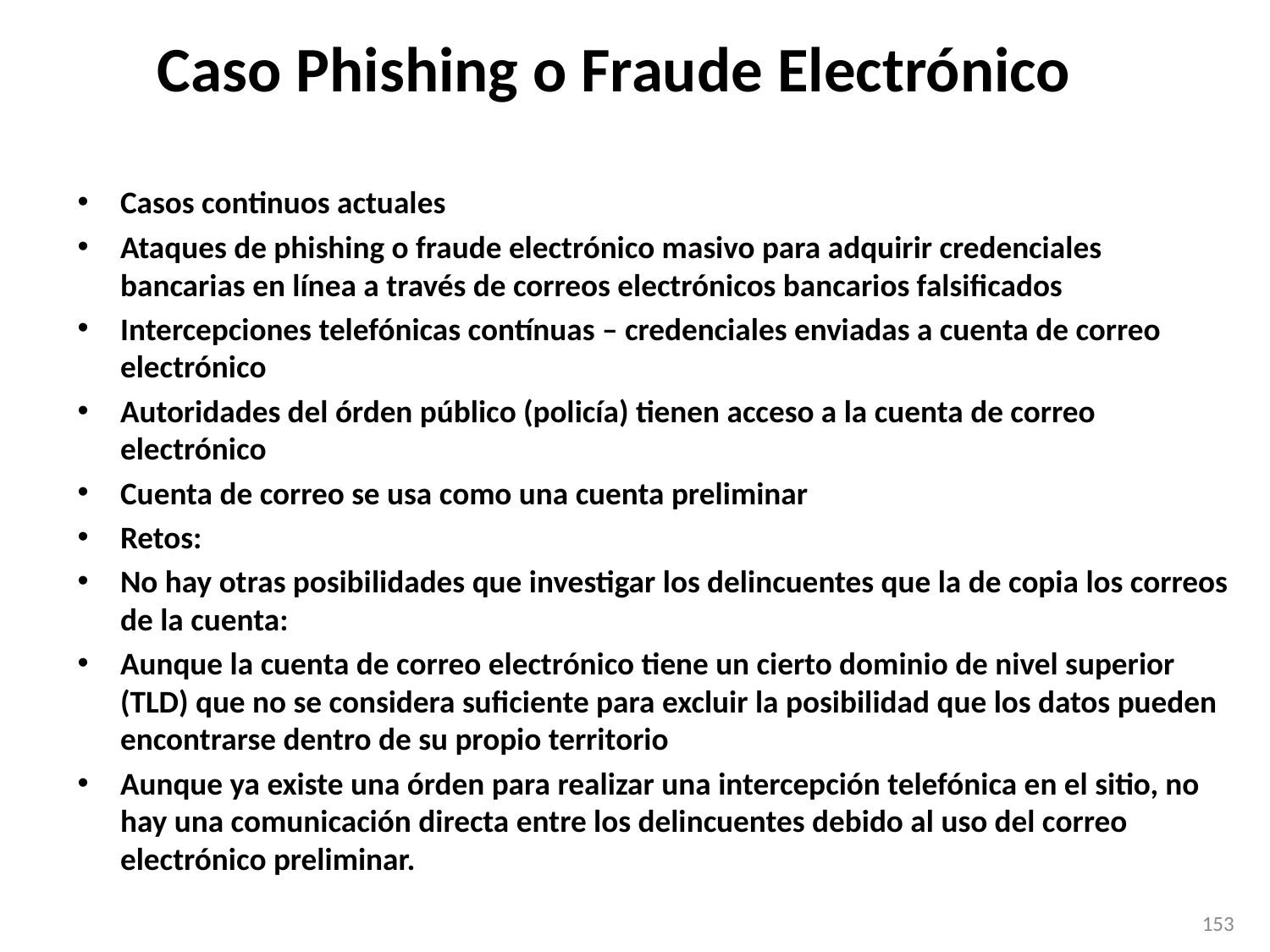

Caso Phishing o Fraude Electrónico
Casos continuos actuales
Ataques de phishing o fraude electrónico masivo para adquirir credenciales bancarias en línea a través de correos electrónicos bancarios falsificados
Intercepciones telefónicas contínuas – credenciales enviadas a cuenta de correo electrónico
Autoridades del órden público (policía) tienen acceso a la cuenta de correo electrónico
Cuenta de correo se usa como una cuenta preliminar
Retos:
No hay otras posibilidades que investigar los delincuentes que la de copia los correos de la cuenta:
Aunque la cuenta de correo electrónico tiene un cierto dominio de nivel superior (TLD) que no se considera suficiente para excluir la posibilidad que los datos pueden encontrarse dentro de su propio territorio
Aunque ya existe una órden para realizar una intercepción telefónica en el sitio, no hay una comunicación directa entre los delincuentes debido al uso del correo electrónico preliminar.
153